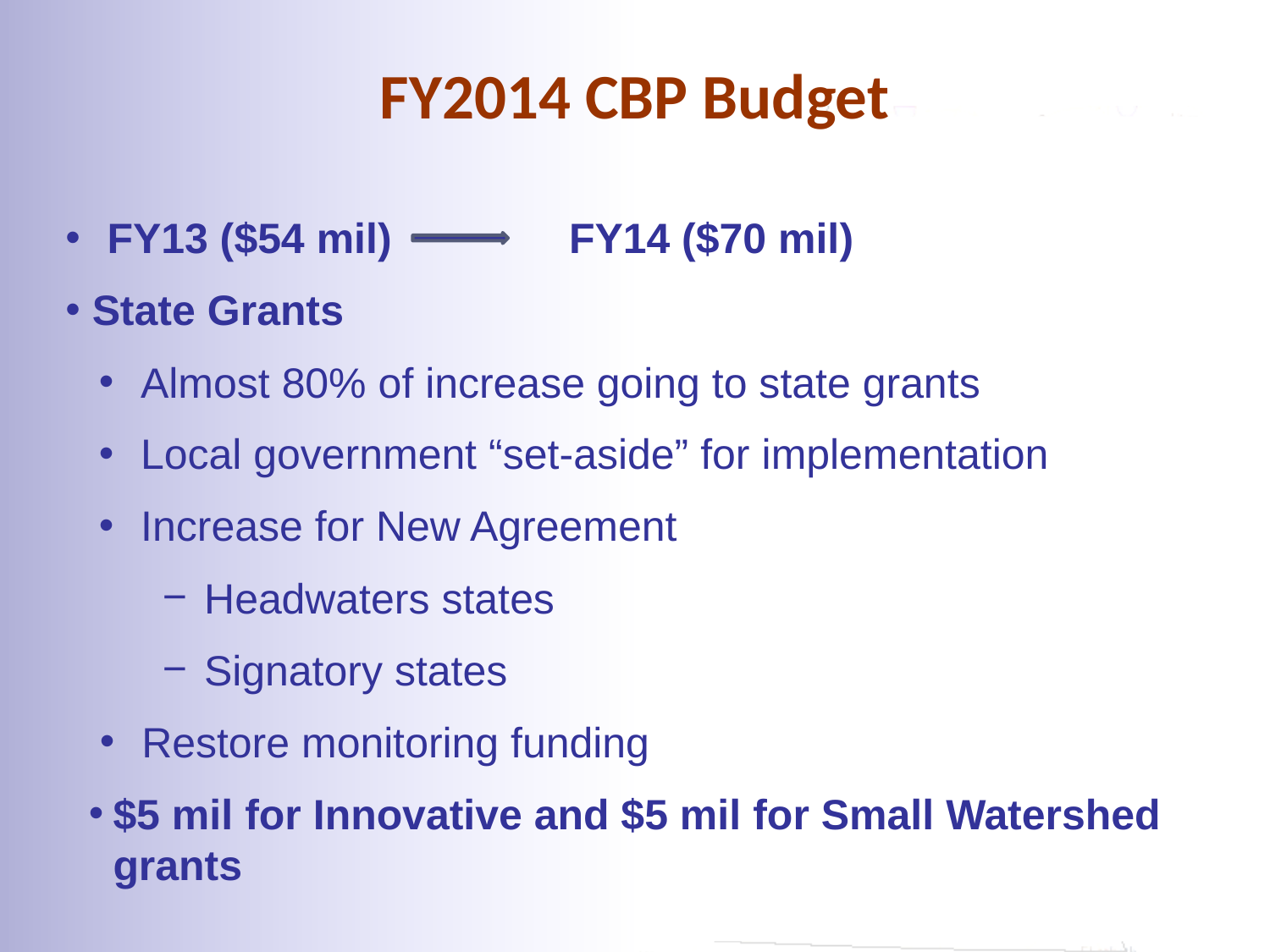

FY2014 CBP Budget

 FY13 ($54 mil)               FY14 ($70 mil)
 State Grants
 Almost 80% of increase going to state grants
 Local government “set-aside” for implementation
 Increase for New Agreement
 Headwaters states
 Signatory states
 Restore monitoring funding
$5 mil for Innovative and $5 mil for Small Watershed grants